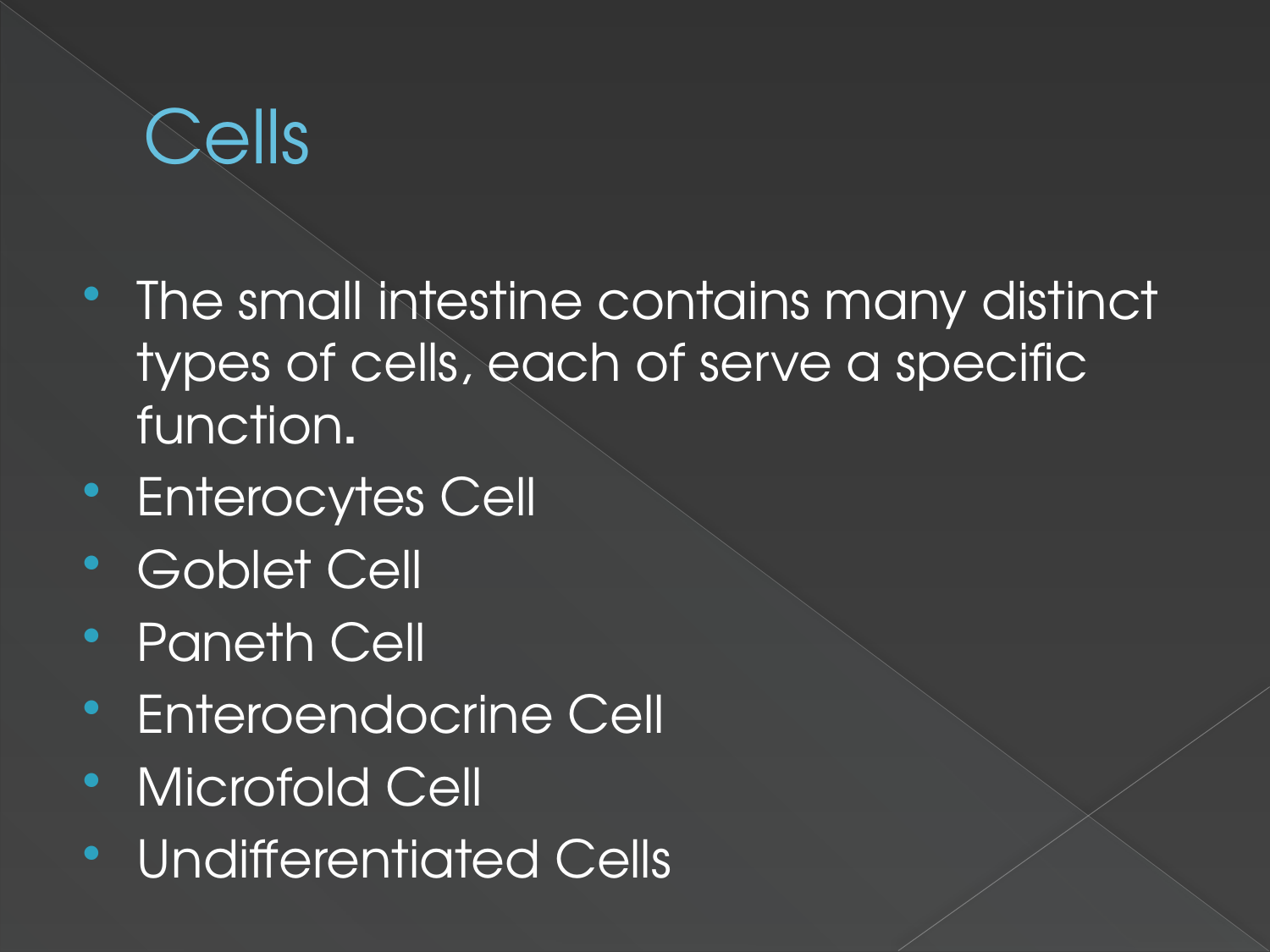

# Cells
The small intestine contains many distinct types of cells, each of serve a specific function.
Enterocytes Cell
Goblet Cell
Paneth Cell
Enteroendocrine Cell
Microfold Cell
Undifferentiated Cells